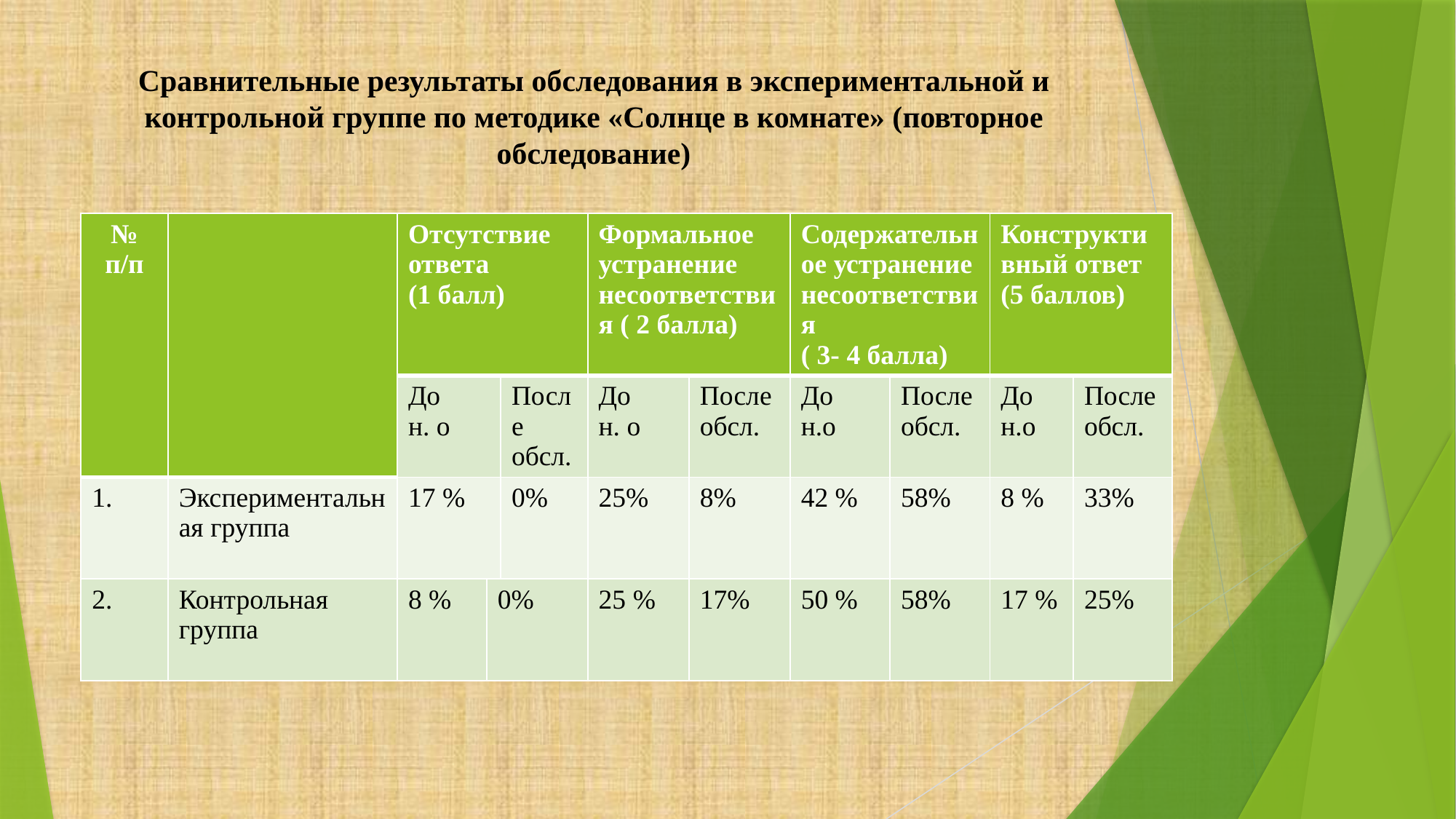

# Сравнительные результаты обследования в экспериментальной и контрольной группе по методике «Солнце в комнате» (повторное обследование)
| № п/п |  | Отсутствие ответа (1 балл) |  |  | Формальное устранение несоответствия ( 2 балла) |  | Содержательное устранение несоответствия ( 3- 4 балла) |  | Конструктивный ответ (5 баллов) |  |
| --- | --- | --- | --- | --- | --- | --- | --- | --- | --- | --- |
|  |  | До н. о |  | После обсл. | До н. о | После обсл. | До н.о | После обсл. | До н.о | После обсл. |
| 1. | Экспериментальная группа | 17 % |  | 0% | 25% | 8% | 42 % | 58% | 8 % | 33% |
| 2. | Контрольная группа | 8 % | 0% |  | 25 % | 17% | 50 % | 58% | 17 % | 25% |